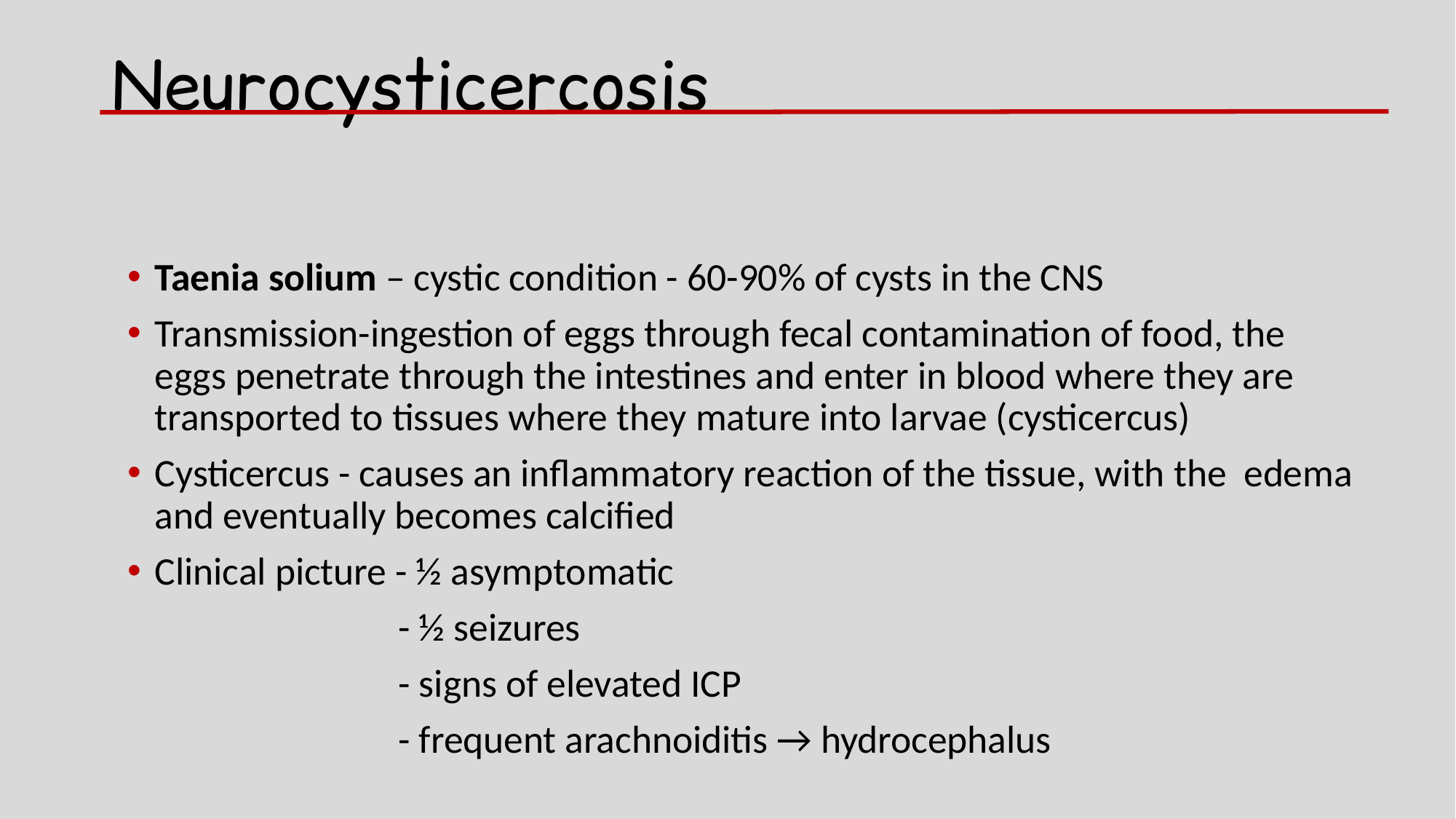

# Neurocysticercosis
Taenia solium – cystic condition - 60-90% of cysts in the CNS
Transmission-ingestion of eggs through fecal contamination of food, the eggs penetrate through the intestines and enter in blood where they are transported to tissues where they mature into larvae (cysticercus)
Cysticercus - causes an inflammatory reaction of the tissue, with the  edema and eventually becomes calcified
Clinical picture - ½ asymptomatic
                               - ½ seizures
                               - signs of elevated ICP
                               - frequent arachnoiditis → hydrocephalus